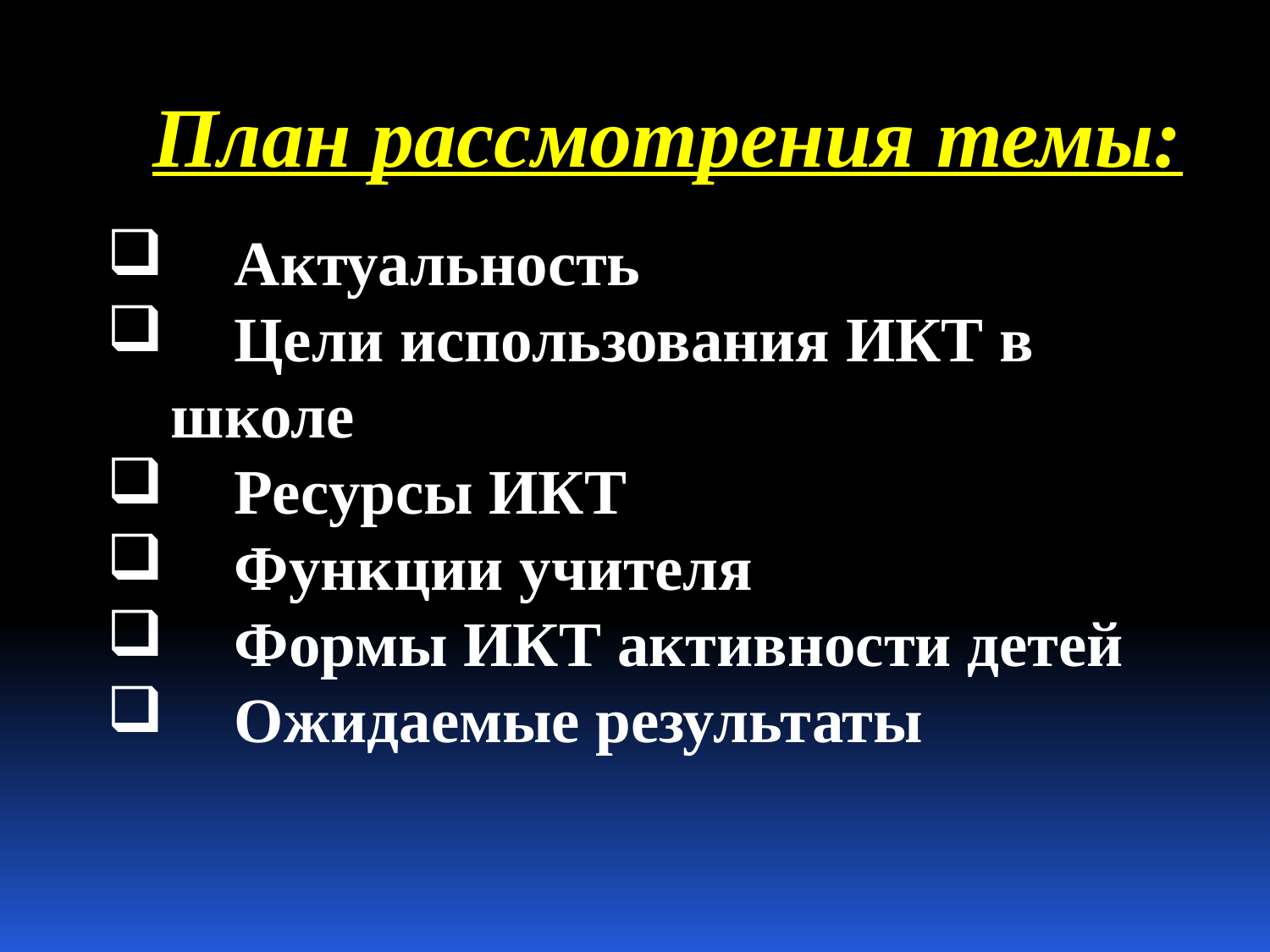

План рассмотрения темы:
    Актуальность
    Цели использования ИКТ в школе
    Ресурсы ИКТ
    Функции учителя
    Формы ИКТ активности детей
    Ожидаемые результаты